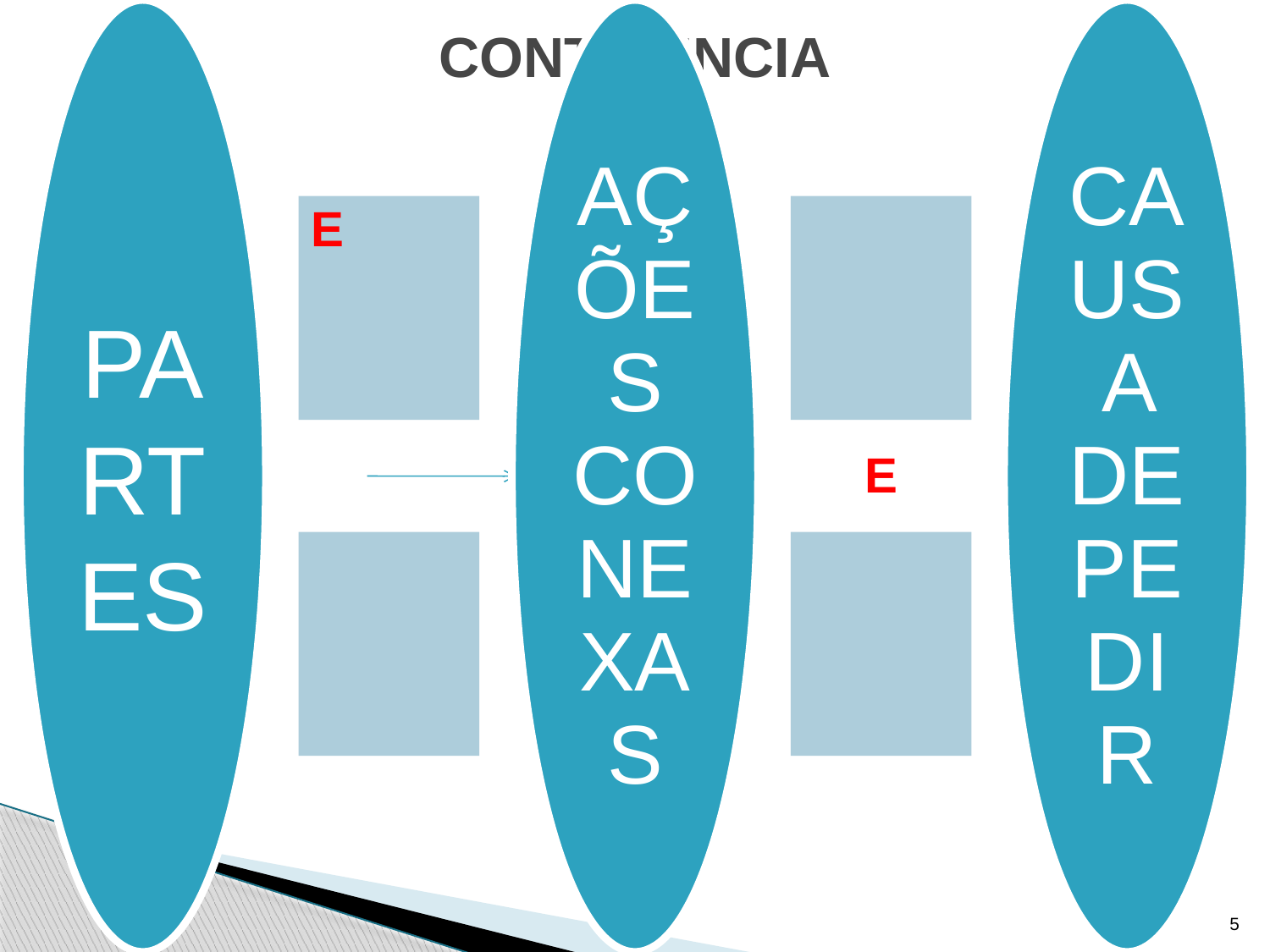

# CONTINÊNCIA
PARTES
E
AÇÕES
CONEXAS
E
CAUSA DE PEDIR
5